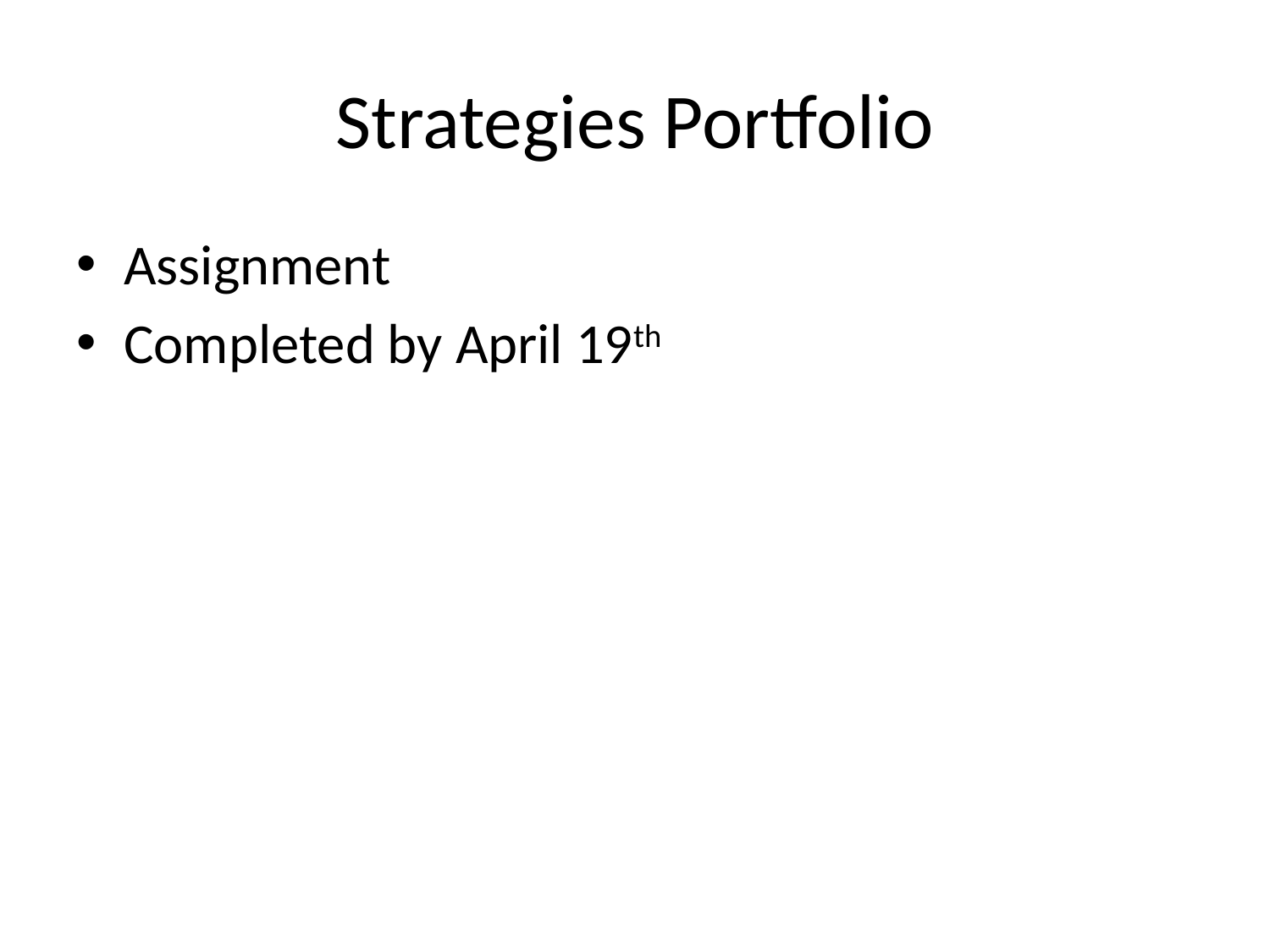

# Strategies Portfolio
Assignment
Completed by April 19th